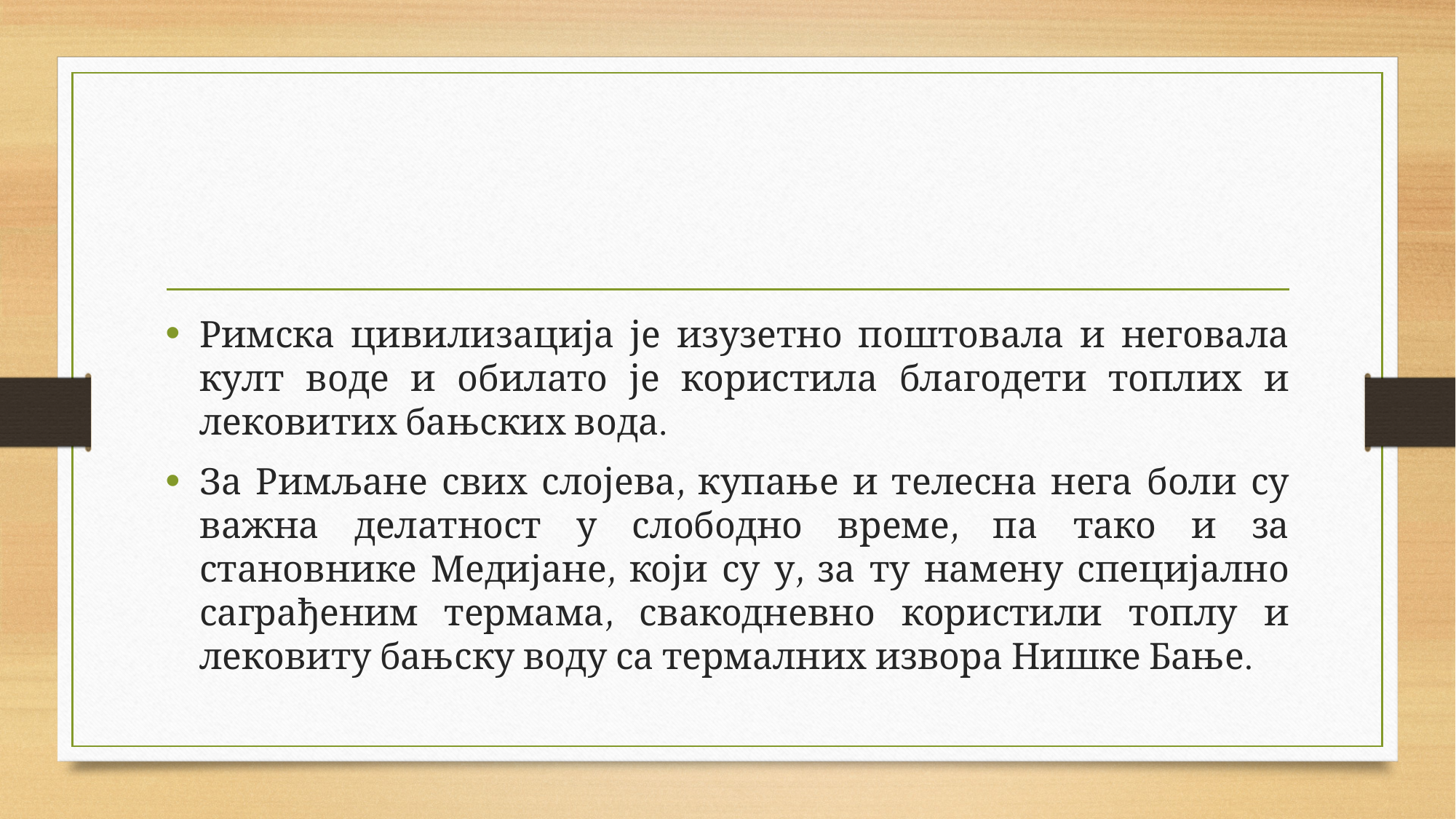

Римска цивилизација је изузетно поштовала и неговала култ воде и обилато је користила благодети топлих и лековитих бањских вода.
За Римљане свих слојева, купање и телесна нега боли су важна делатност у слободно време, па тако и за становнике Медијане, који су у, за ту намену специјално саграђеним термама, свакодневно користили топлу и лековиту бањску воду са термалних извора Нишке Бање.